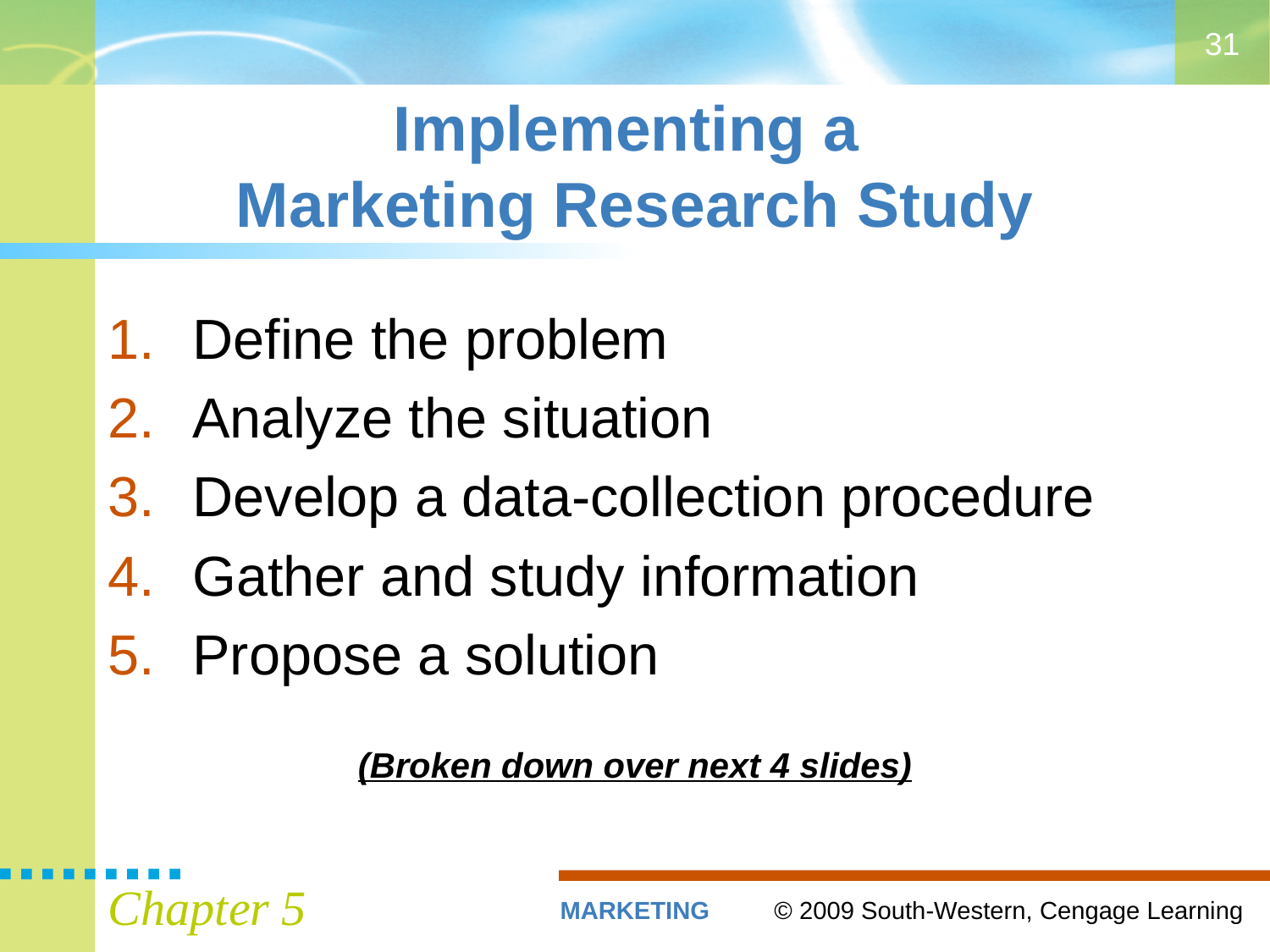

31
# Implementing a Marketing Research Study
Define the problem
Analyze the situation
Develop a data-collection procedure
Gather and study information
Propose a solution

(Broken down over next 4 slides)
Chapter 5